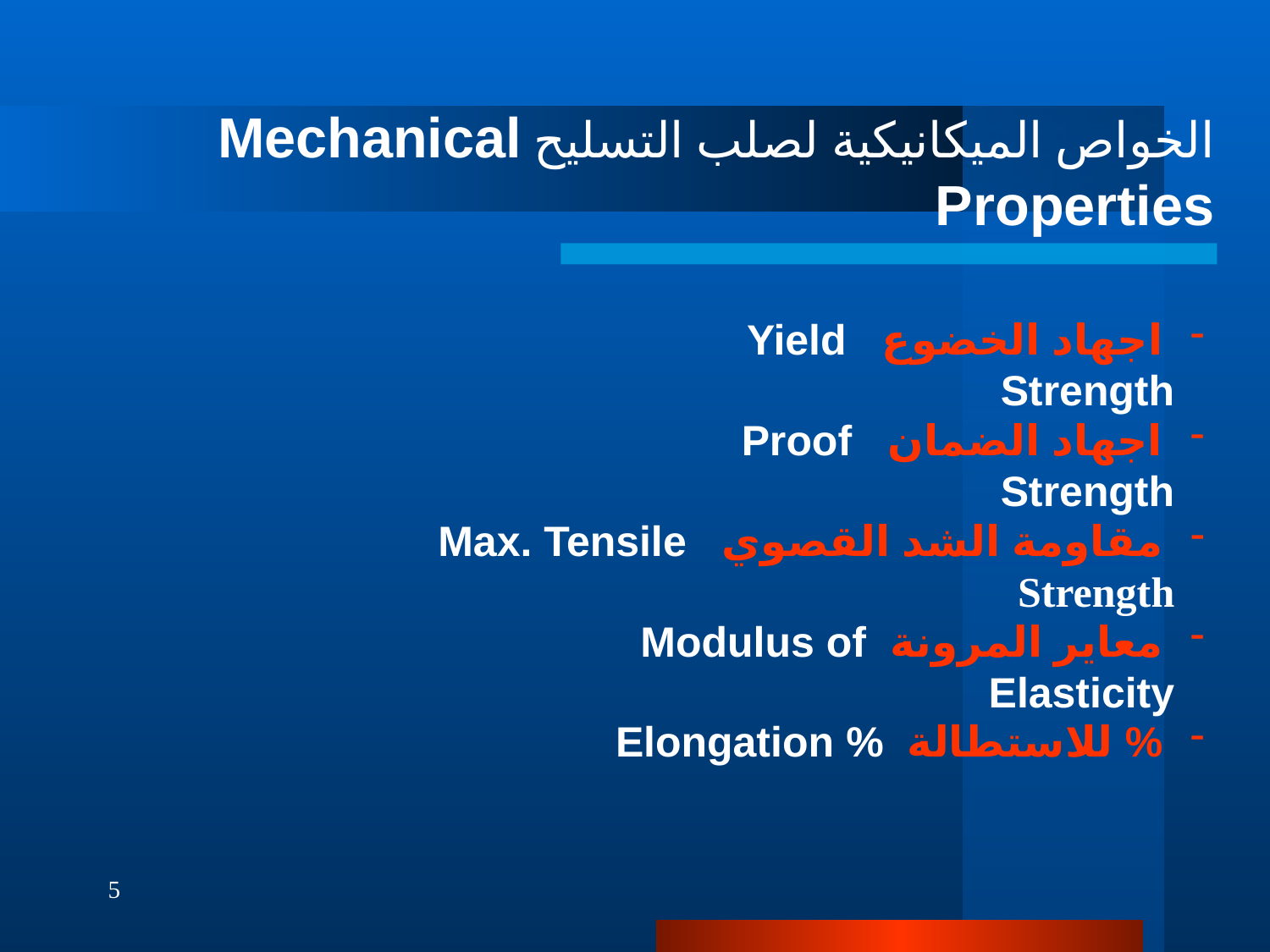

الخواص الميكانيكية لصلب التسليح Mechanical Properties
 اجهاد الخضوع   Yield Strength
 اجهاد الضمان   Proof Strength
 مقاومة الشد القصوي   Max. Tensile Strength
 معاير المرونة  Modulus of Elasticity
 % للاستطالة  % Elongation
5